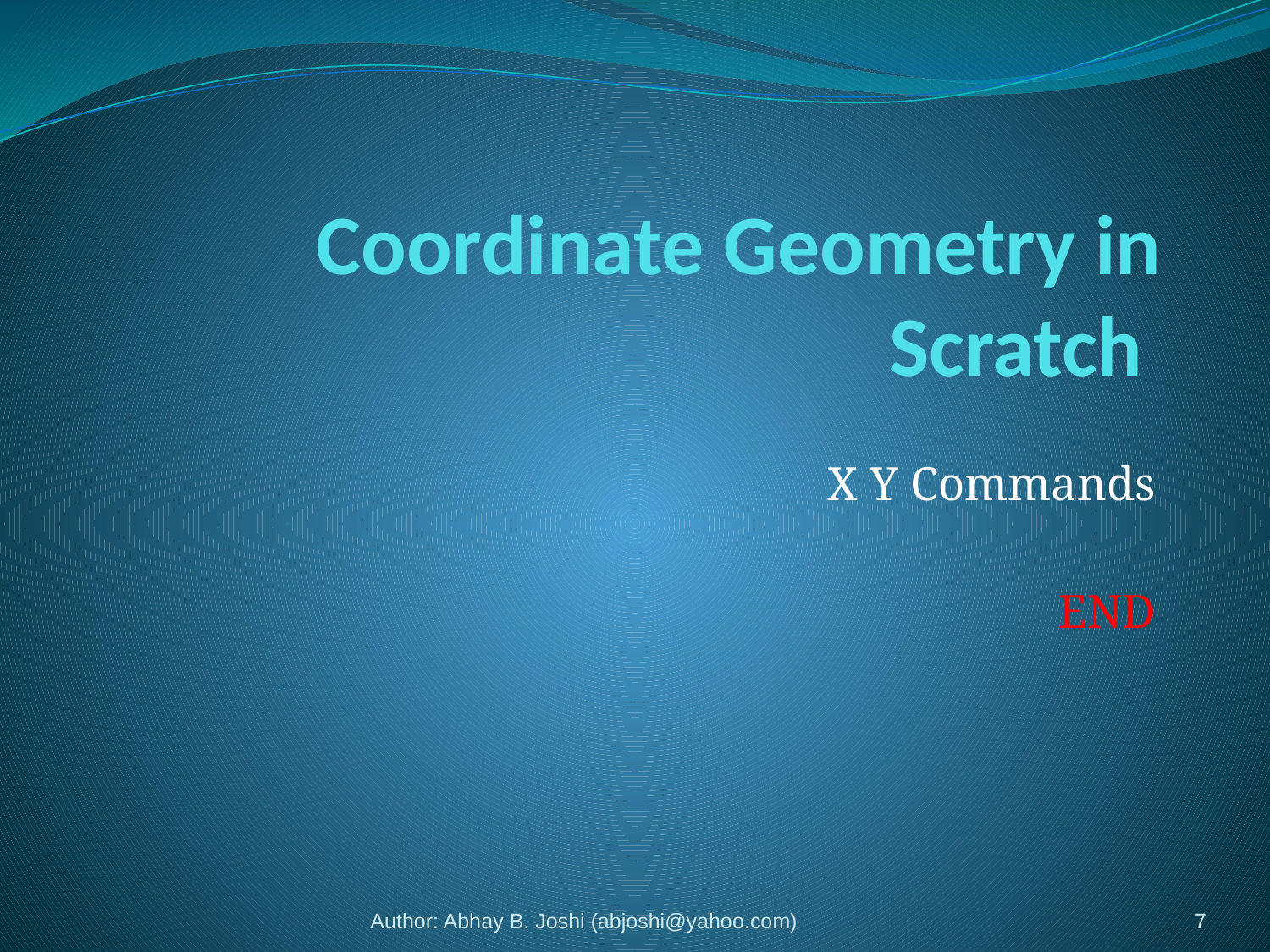

# Coordinate Geometry in Scratch
X Y Commands

END
Author: Abhay B. Joshi (abjoshi@yahoo.com)
7